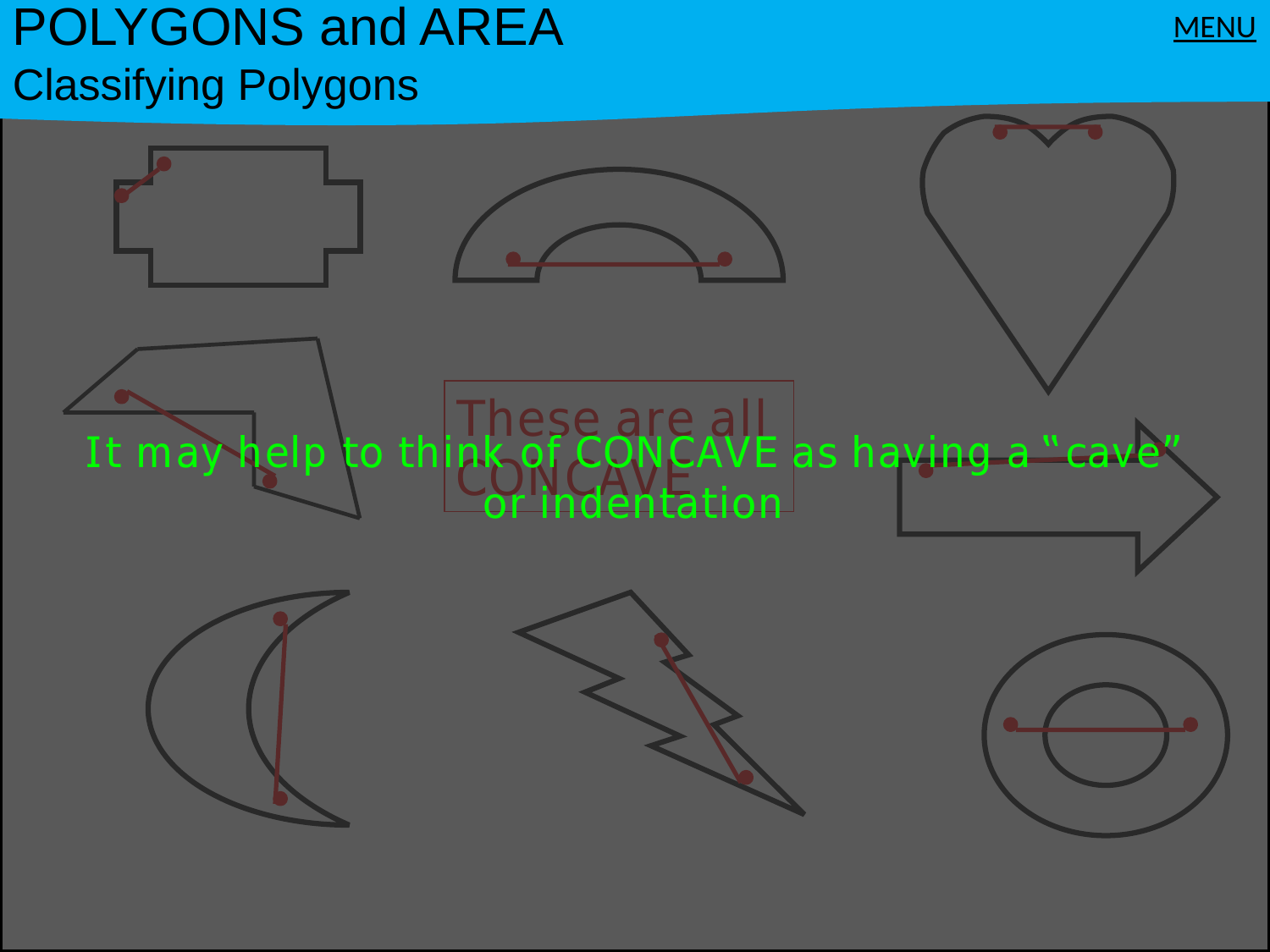

It may help to think of CONCAVE as having a “cave”
or indentation
POLYGONS and AREA
Classifying Polygons
MENU

These are all CONCAVE